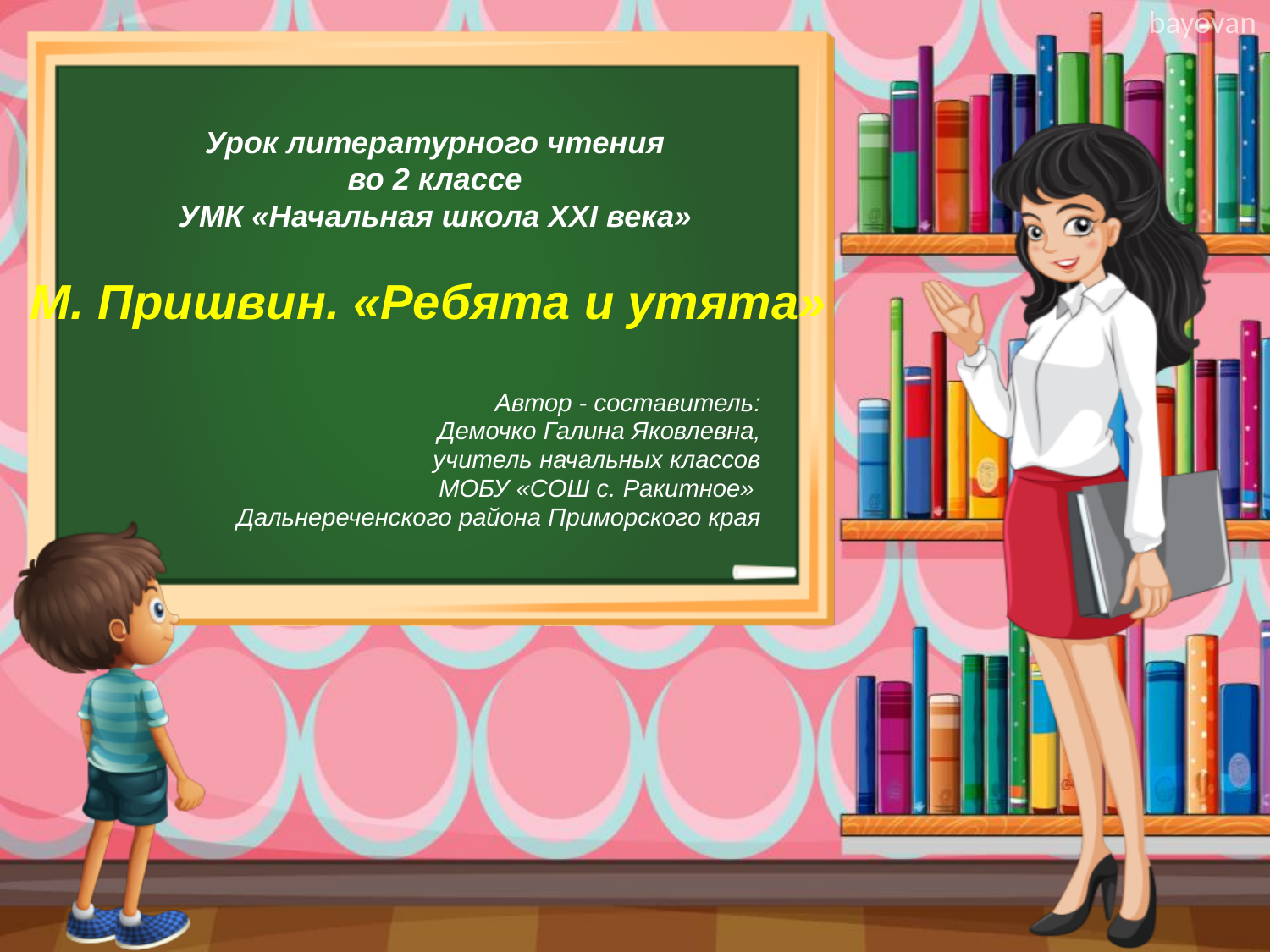

# Урок литературного чтения во 2 классе УМК «Начальная школа XXI века» М. Пришвин. «Ребята и утята»
Автор - составитель:
 Демочко Галина Яковлевна,
учитель начальных классов
МОБУ «СОШ с. Ракитное»
Дальнереченского района Приморского края